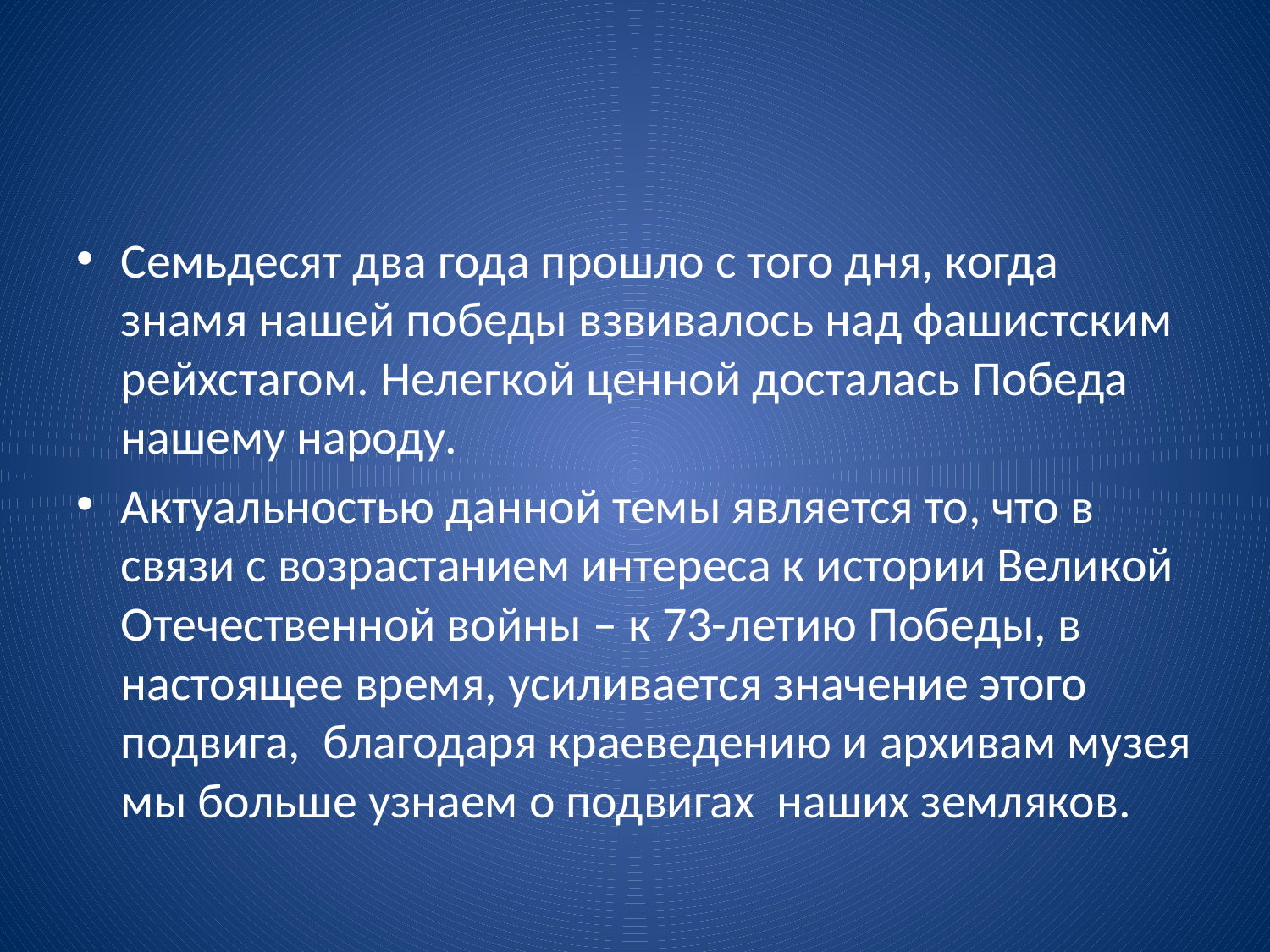

#
Семьдесят два года прошло с того дня, когда знамя нашей победы взвивалось над фашистским рейхстагом. Нелегкой ценной досталась Победа нашему народу.
Актуальностью данной темы является то, что в связи с возрастанием интереса к истории Великой Отечественной войны – к 73-летию Победы, в настоящее время, усиливается значение этого подвига,  благодаря краеведению и архивам музея мы больше узнаем о подвигах  наших земляков.